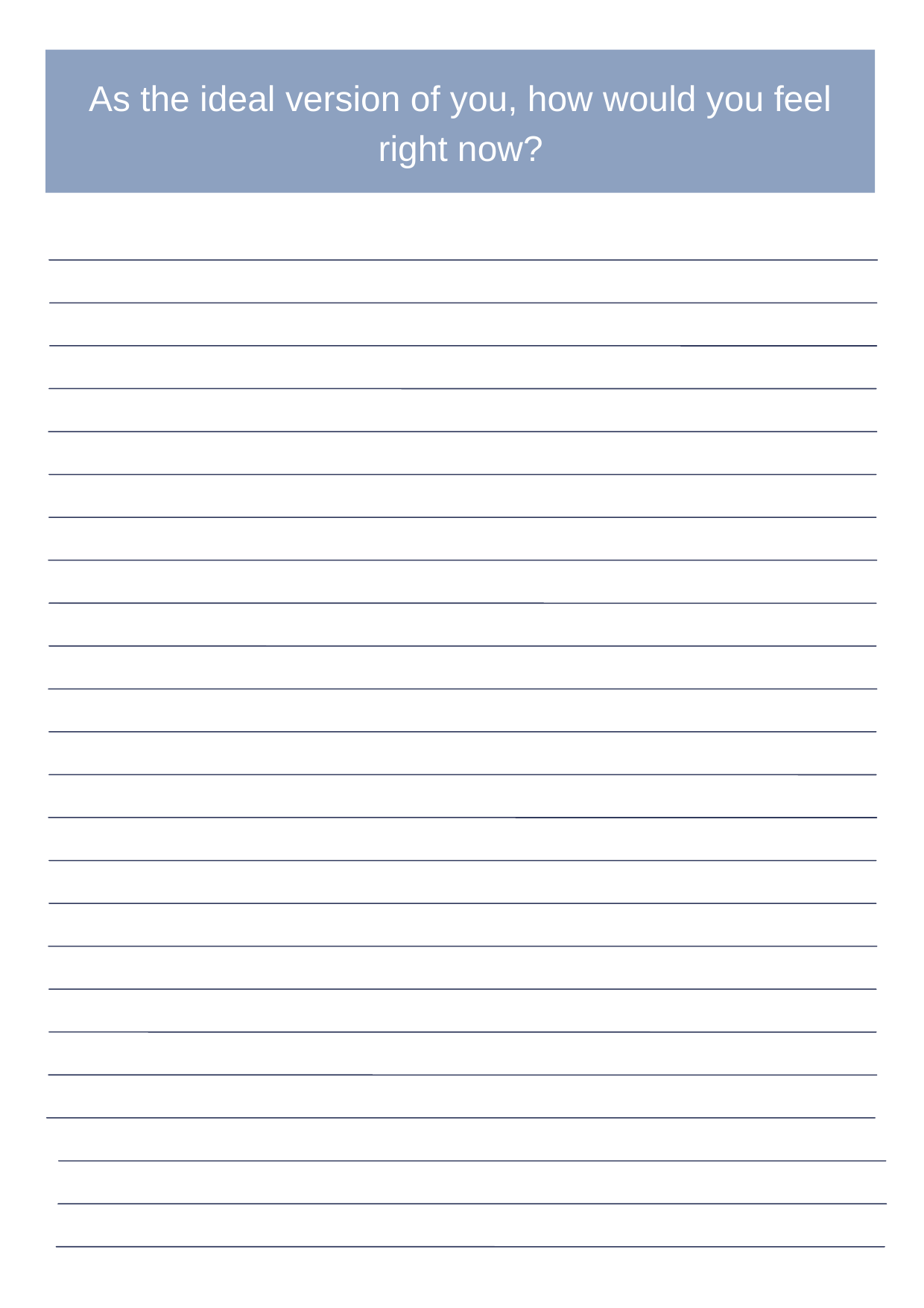

As the ideal version of you, how would you feel right now?